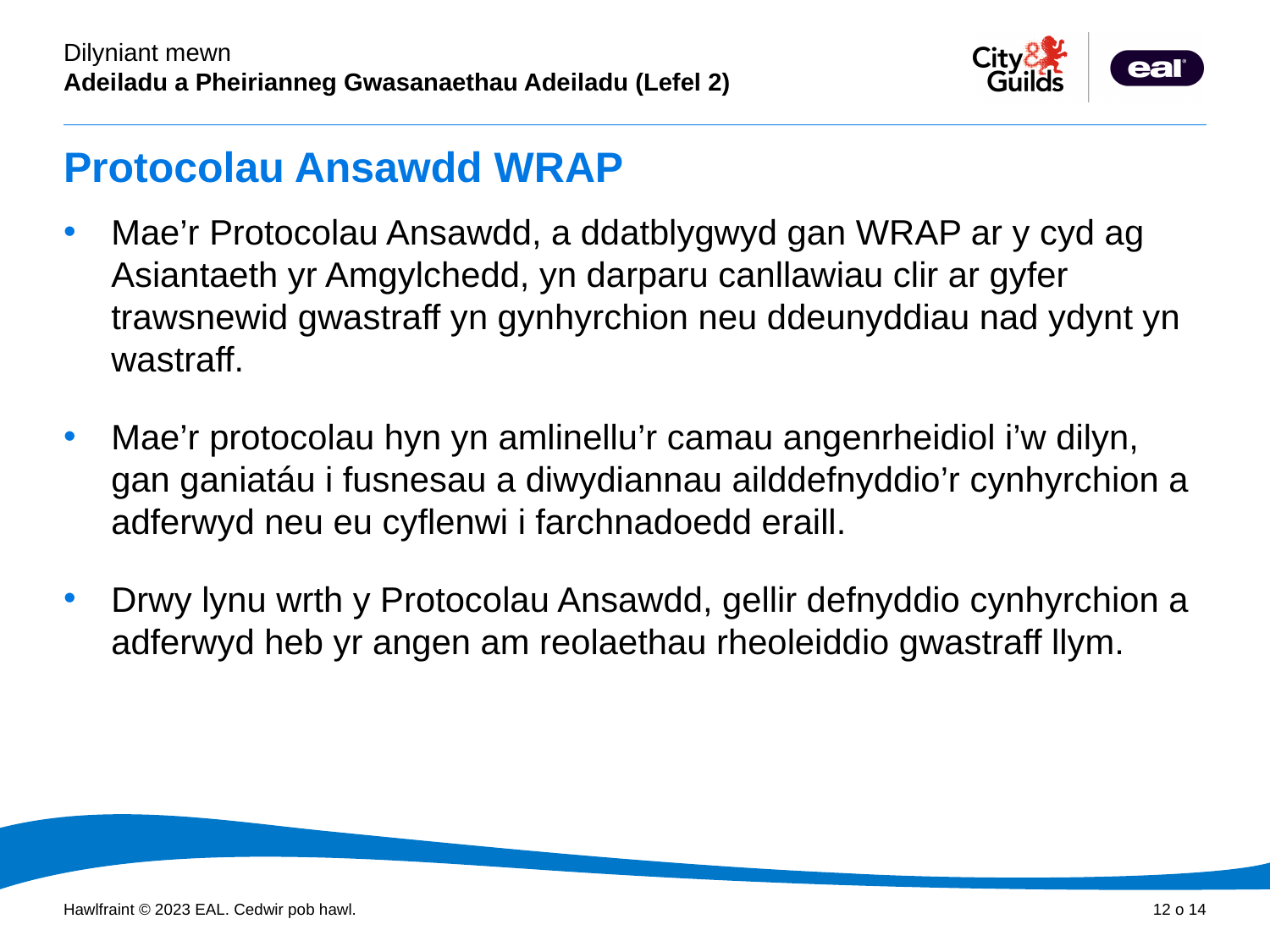

# Protocolau Ansawdd WRAP
Mae’r Protocolau Ansawdd, a ddatblygwyd gan WRAP ar y cyd ag Asiantaeth yr Amgylchedd, yn darparu canllawiau clir ar gyfer trawsnewid gwastraff yn gynhyrchion neu ddeunyddiau nad ydynt yn wastraff.
Mae’r protocolau hyn yn amlinellu’r camau angenrheidiol i’w dilyn, gan ganiatáu i fusnesau a diwydiannau ailddefnyddio’r cynhyrchion a adferwyd neu eu cyflenwi i farchnadoedd eraill.
Drwy lynu wrth y Protocolau Ansawdd, gellir defnyddio cynhyrchion a adferwyd heb yr angen am reolaethau rheoleiddio gwastraff llym.